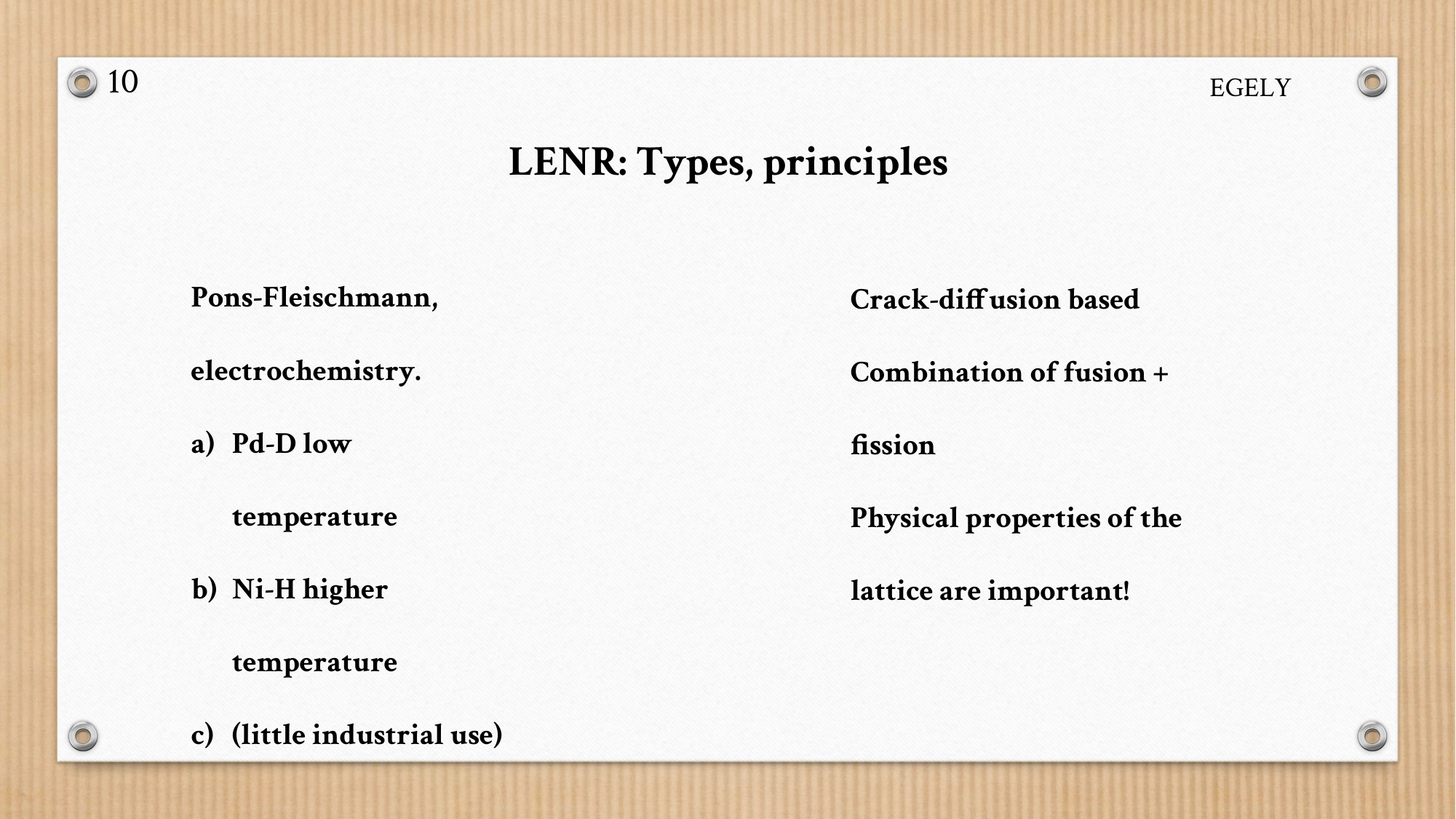

10
EGELY
LENR: Types, principles

Pons-Fleischmann, electrochemistry.
Pd-D low temperature
Ni-H higher temperature
(little industrial use)
Crack-diffusion based
Combination of fusion + fission
Physical properties of the lattice are important!